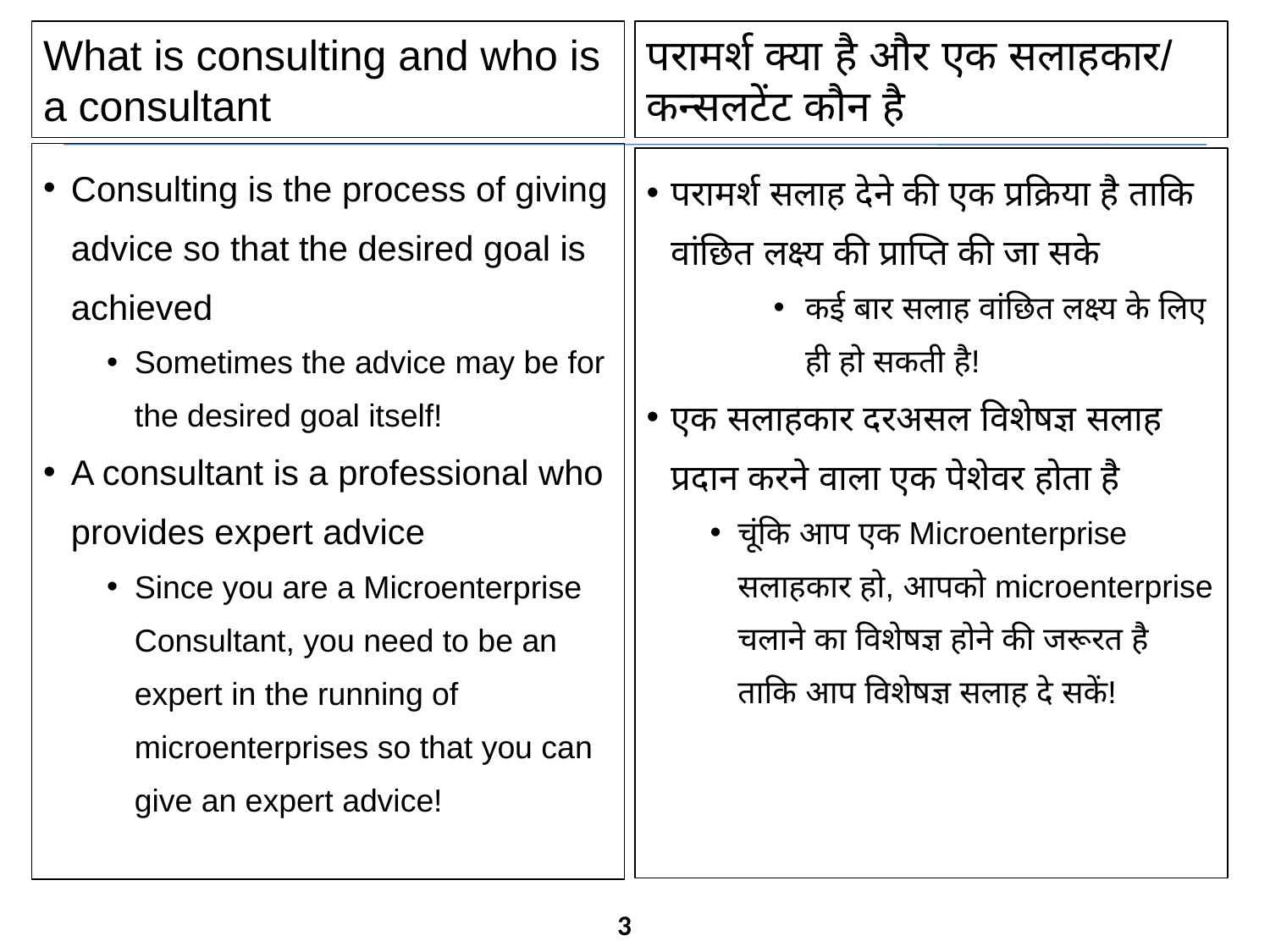

What is consulting and who is a consultant
परामर्श क्या है और एक सलाहकार/ कन्सलटेंट कौन है
Consulting is the process of giving advice so that the desired goal is achieved
Sometimes the advice may be for the desired goal itself!
A consultant is a professional who provides expert advice
Since you are a Microenterprise Consultant, you need to be an expert in the running of microenterprises so that you can give an expert advice!
परामर्श सलाह देने की एक प्रक्रिया है ताकि वांछित लक्ष्य की प्राप्ति की जा सके
कई बार सलाह वांछित लक्ष्य के लिए ही हो सकती है!
एक सलाहकार दरअसल विशेषज्ञ सलाह प्रदान करने वाला एक पेशेवर होता है
चूंकि आप एक Microenterprise सलाहकार हो, आपको microenterprise चलाने का विशेषज्ञ होने की जरूरत है ताकि आप विशेषज्ञ सलाह दे सकें!
3